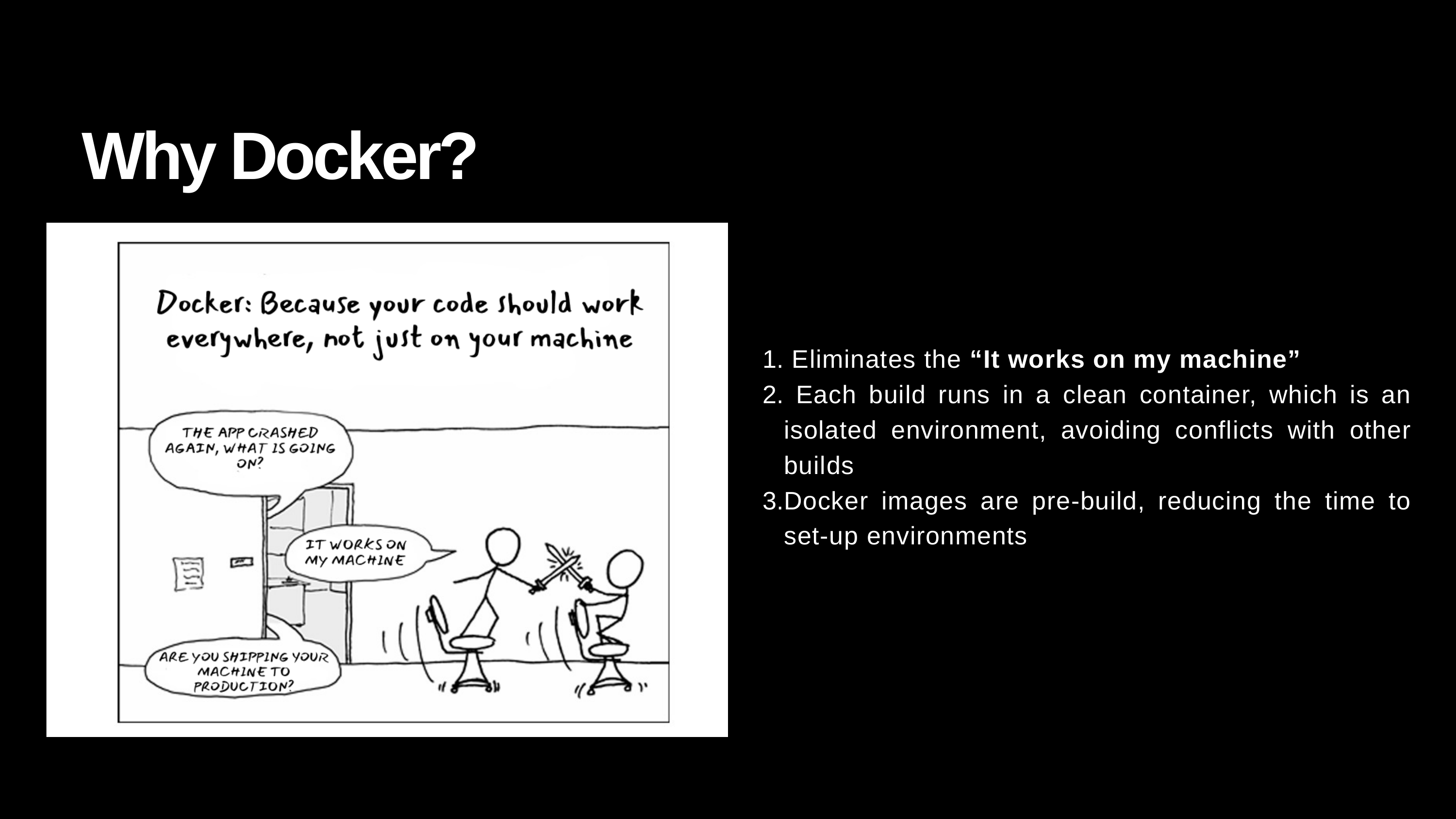

Why Docker?

 Eliminates the “It works on my machine”
 Each build runs in a clean container, which is an isolated environment, avoiding conflicts with other builds
Docker images are pre-build, reducing the time to set-up environments